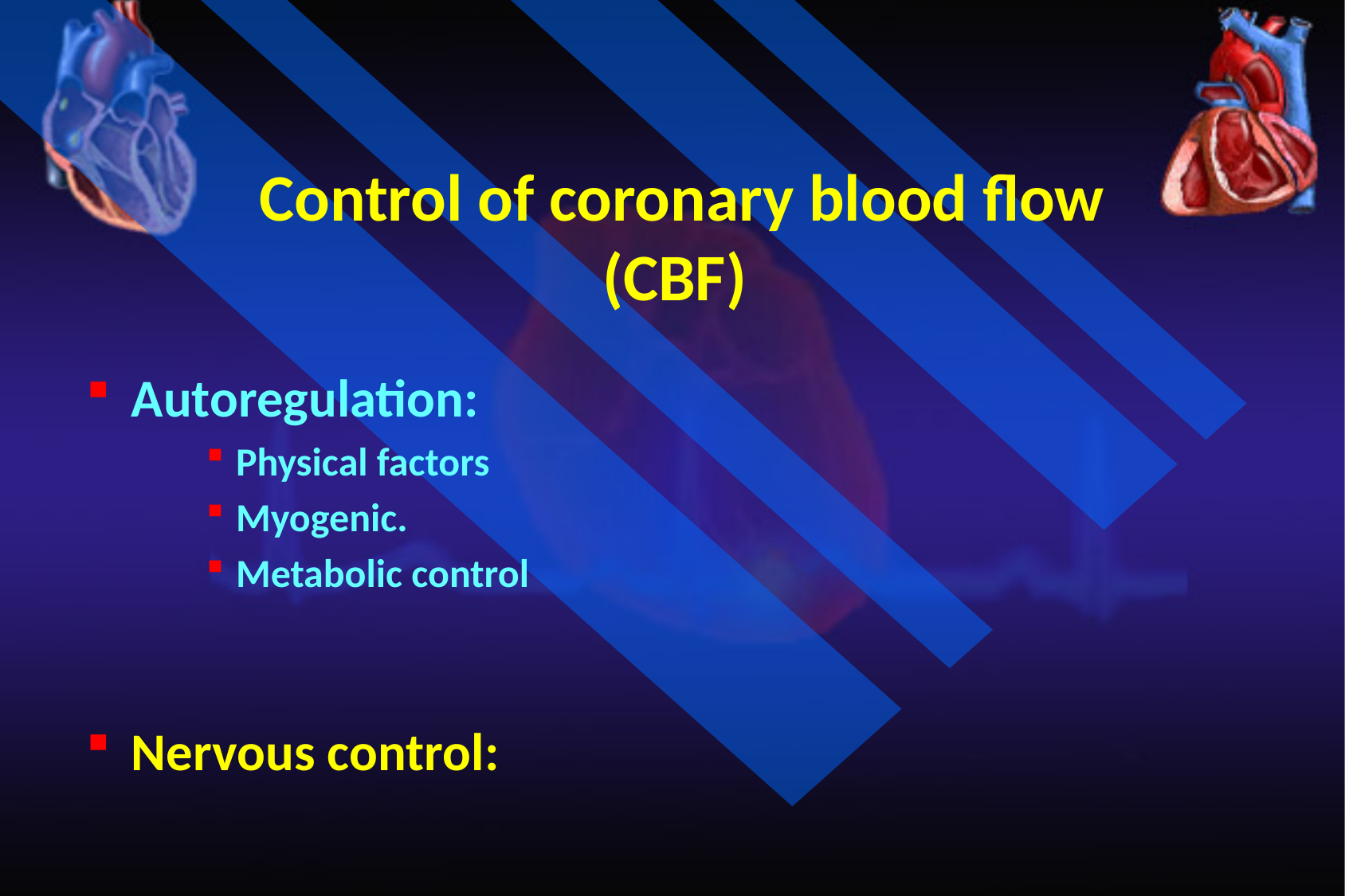

Control of coronary blood flow (CBF)
Autoregulation:
Physical factors
Myogenic.
Metabolic control

Nervous control: